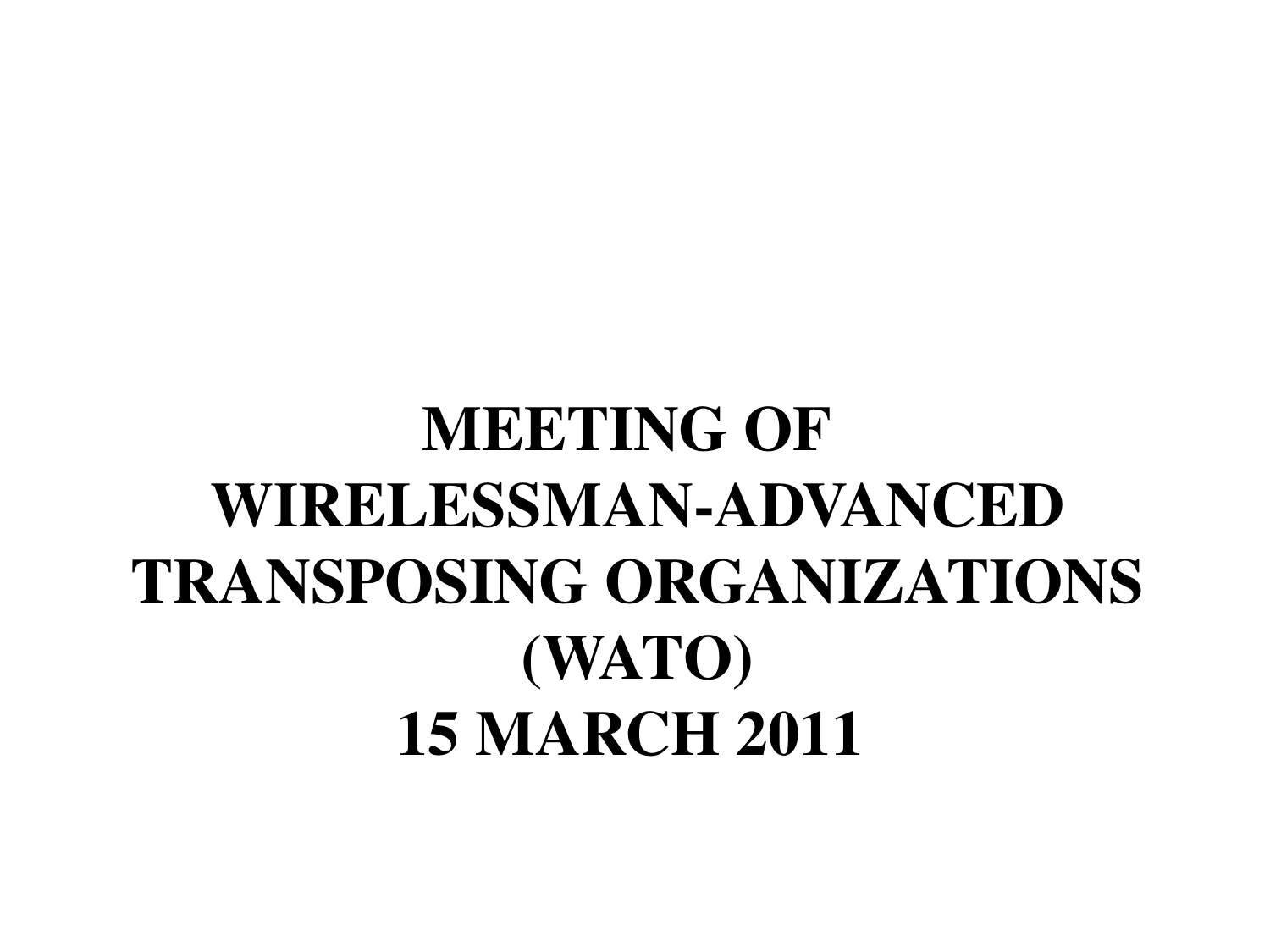

# Meeting of Wirelessman-advanced transposing organizations (Wato) 15 March 2011